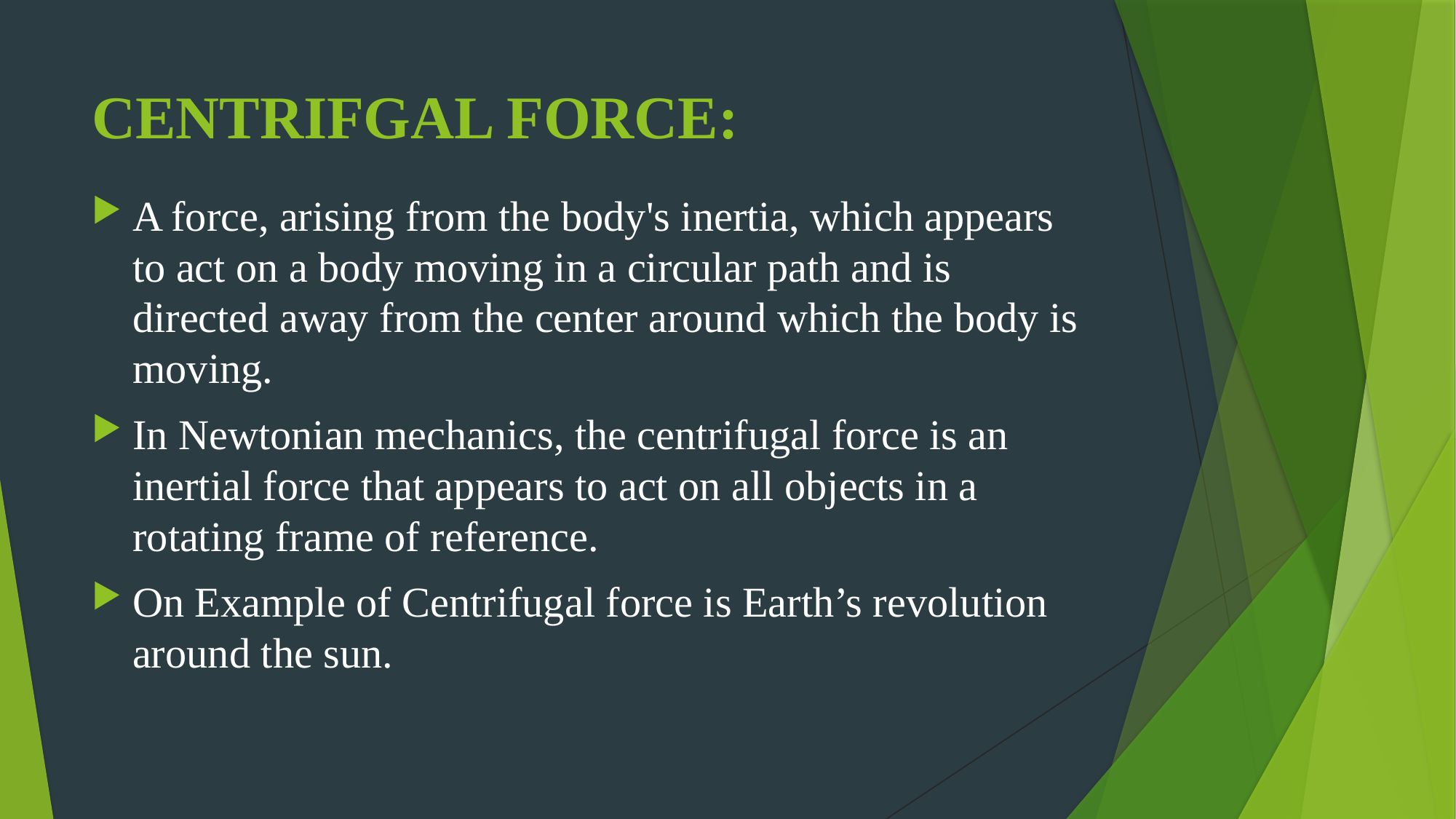

# CENTRIFGAL FORCE:
A force, arising from the body's inertia, which appears to act on a body moving in a circular path and is directed away from the center around which the body is moving.
In Newtonian mechanics, the centrifugal force is an inertial force that appears to act on all objects in a rotating frame of reference.
On Example of Centrifugal force is Earth’s revolution around the sun.